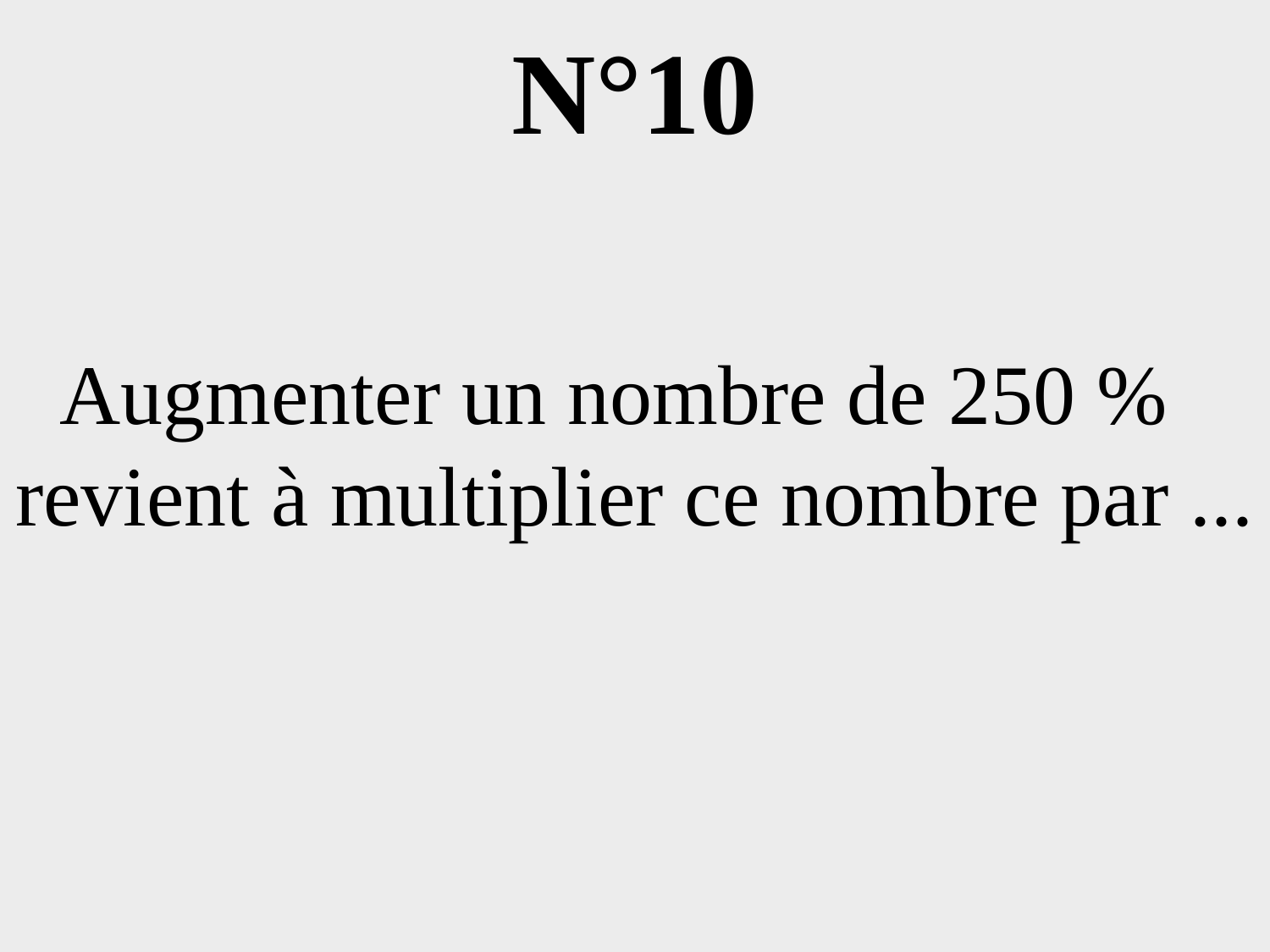

# N°10
Augmenter un nombre de 250 %
revient à multiplier ce nombre par ...